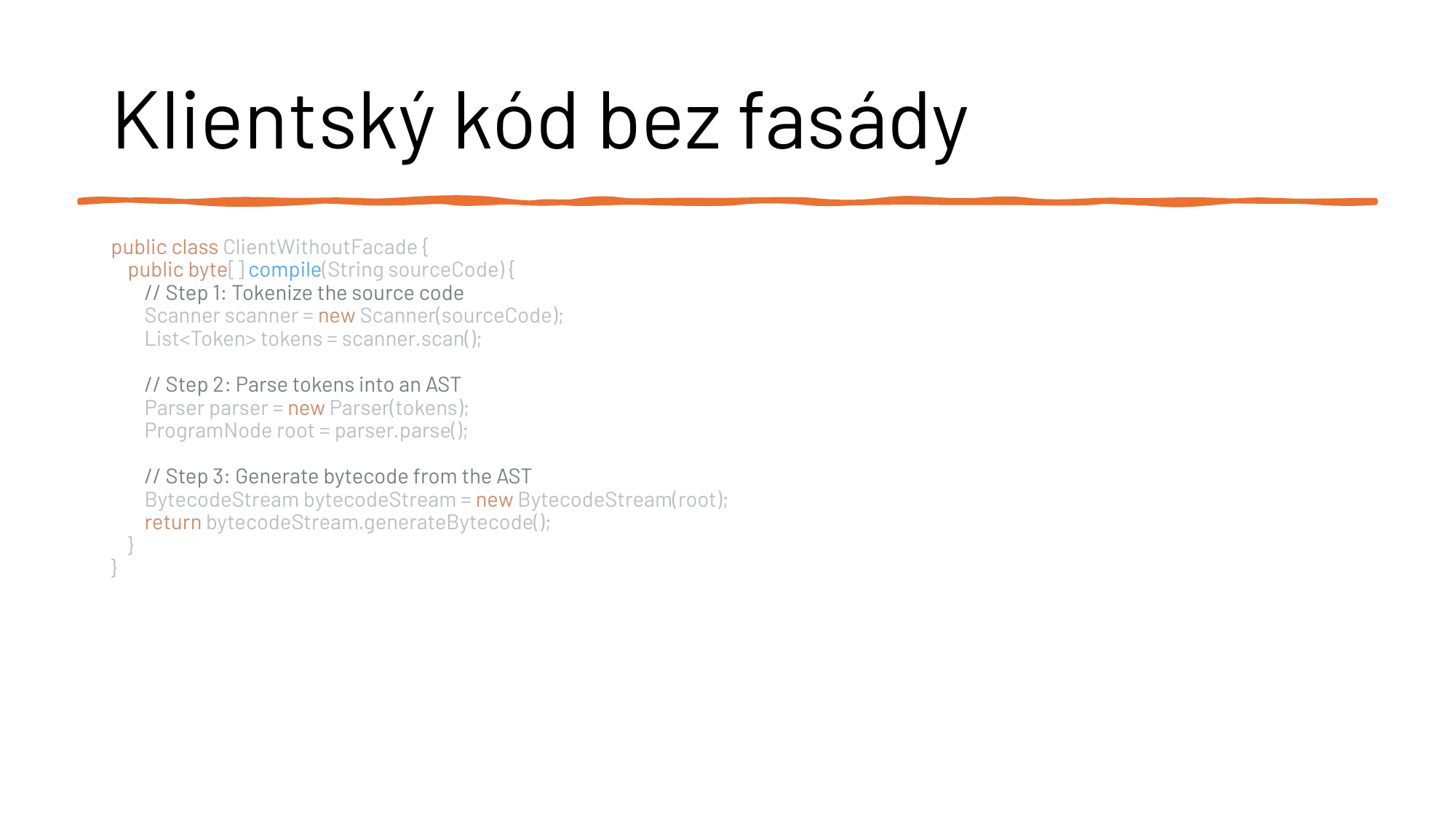

# Klientský kód bez fasády

public class ClientWithoutFacade {
    public byte[] compile(String sourceCode) {
        // Step 1: Tokenize the source code
        Scanner scanner = new Scanner(sourceCode);
        List<Token> tokens = scanner.scan();
        // Step 2: Parse tokens into an AST
        Parser parser = new Parser(tokens);
        ProgramNode root = parser.parse();
        // Step 3: Generate bytecode from the AST
        BytecodeStream bytecodeStream = new BytecodeStream(root);
        return bytecodeStream.generateBytecode();
    }
}